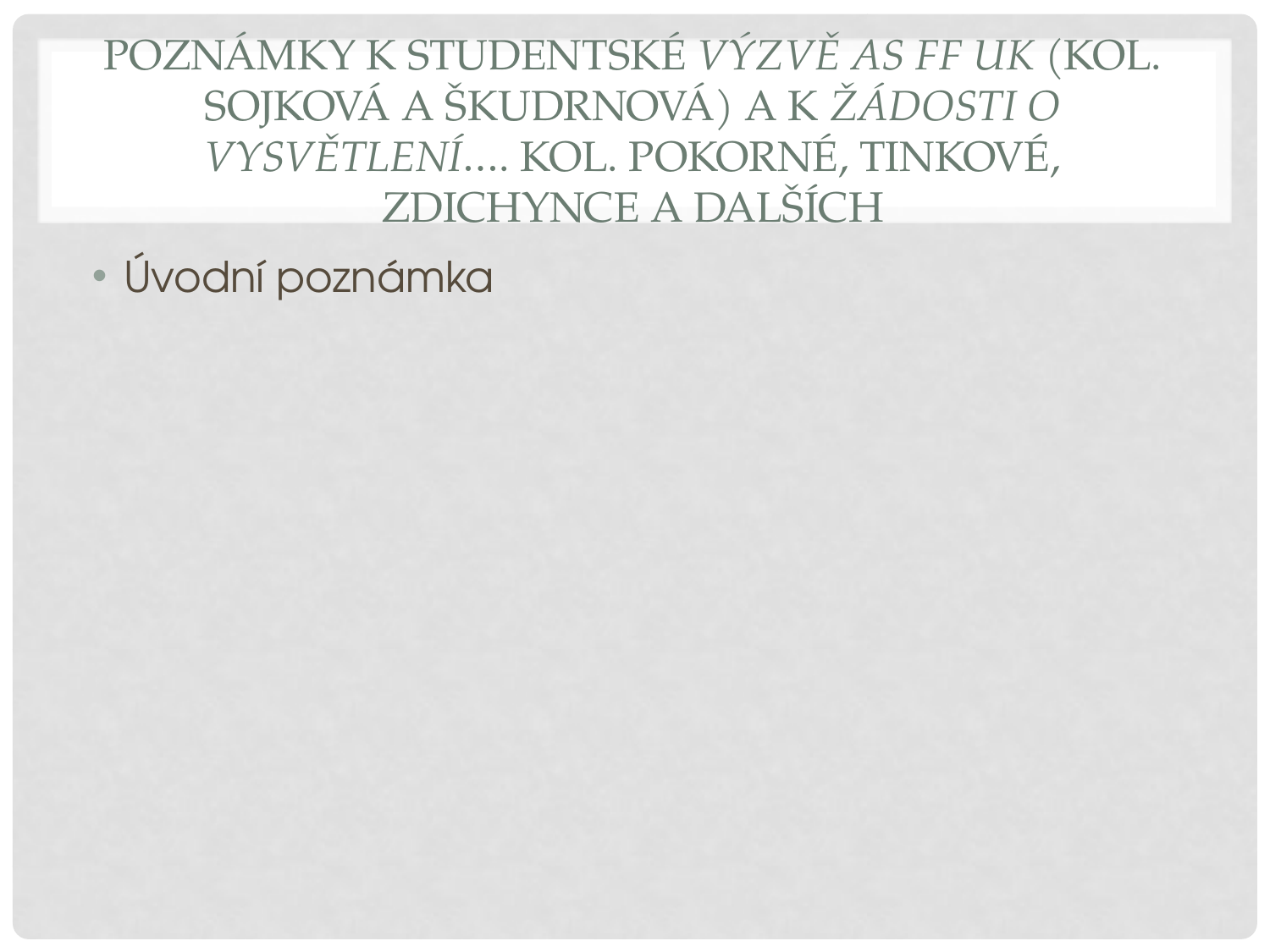

# Poznámky k studentské Výzvě AS FF UK (kol. Sojková a Škudrnová) a k Žádosti o vysvětlení…. Kol. Pokorné, Tinkové, Zdichynce a dalších
Úvodní poznámka